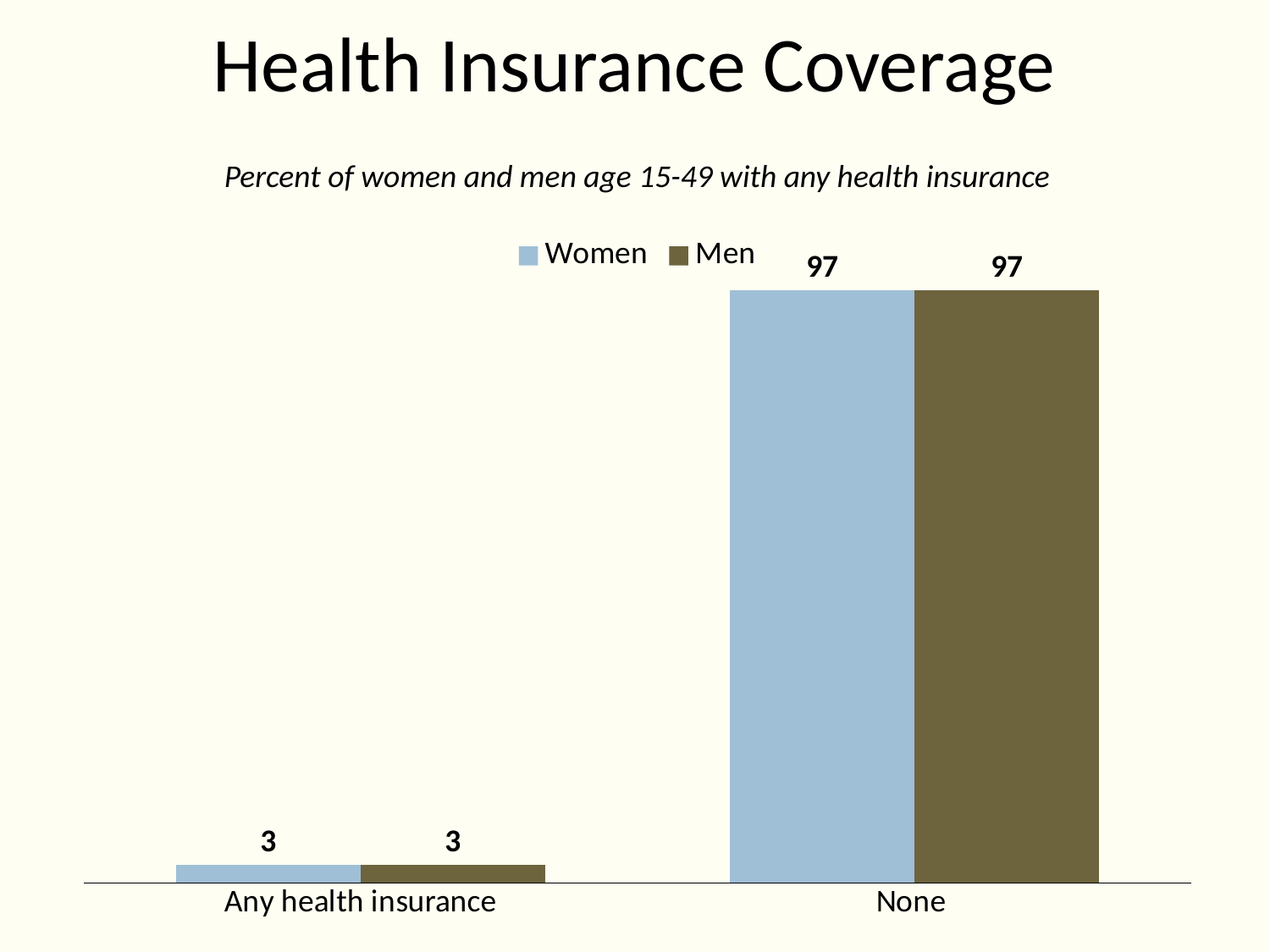

# Health Insurance Coverage
Percent of women and men age 15-49 with any health insurance

### Chart

| Category | Women | Men |
|---|---|---|
| Any health insurance | 3.0 | 3.0 |
| None  | 97.0 | 97.0 |